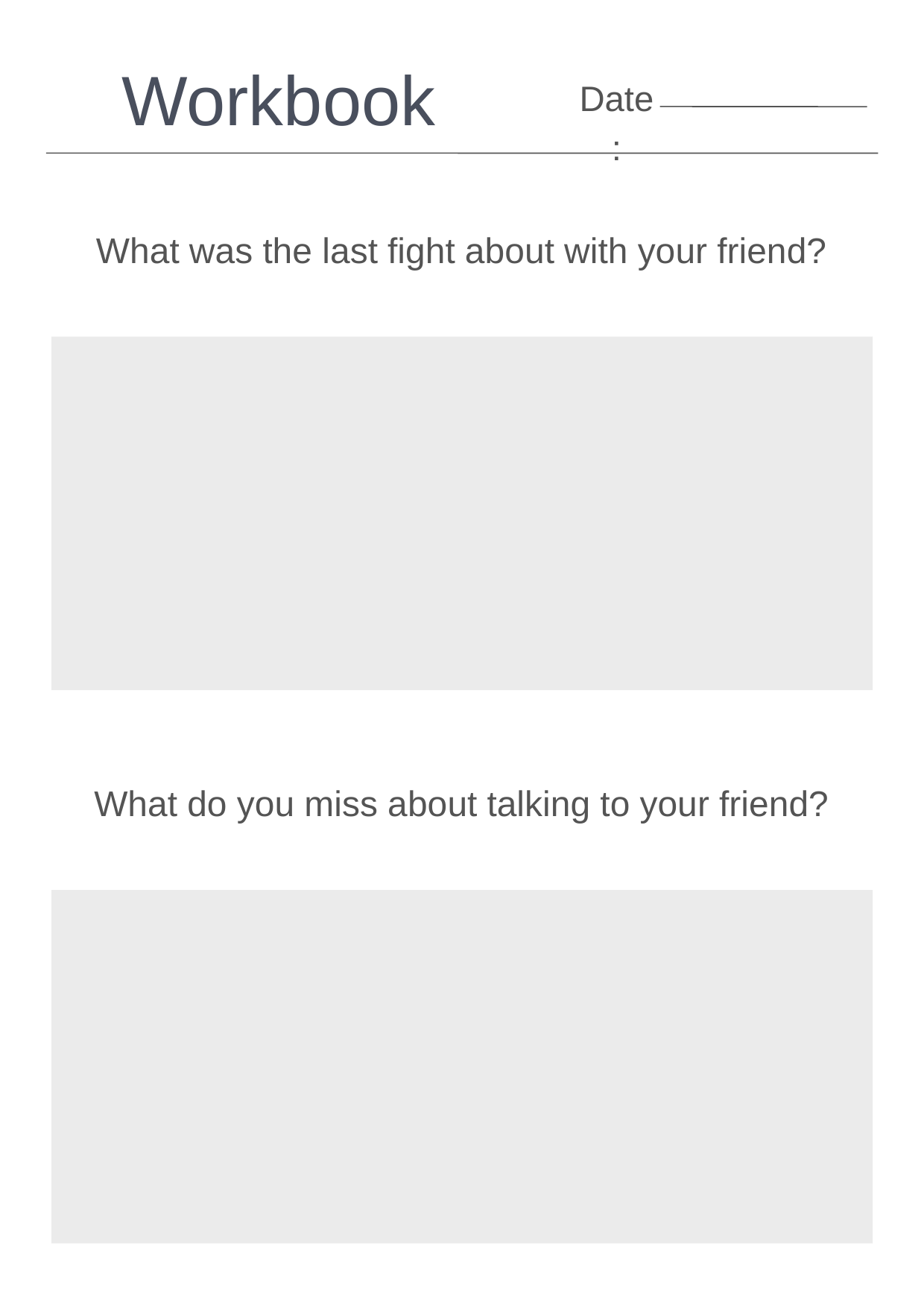

Workbook
Date:

What was the last fight about with your friend?

What do you miss about talking to your friend?